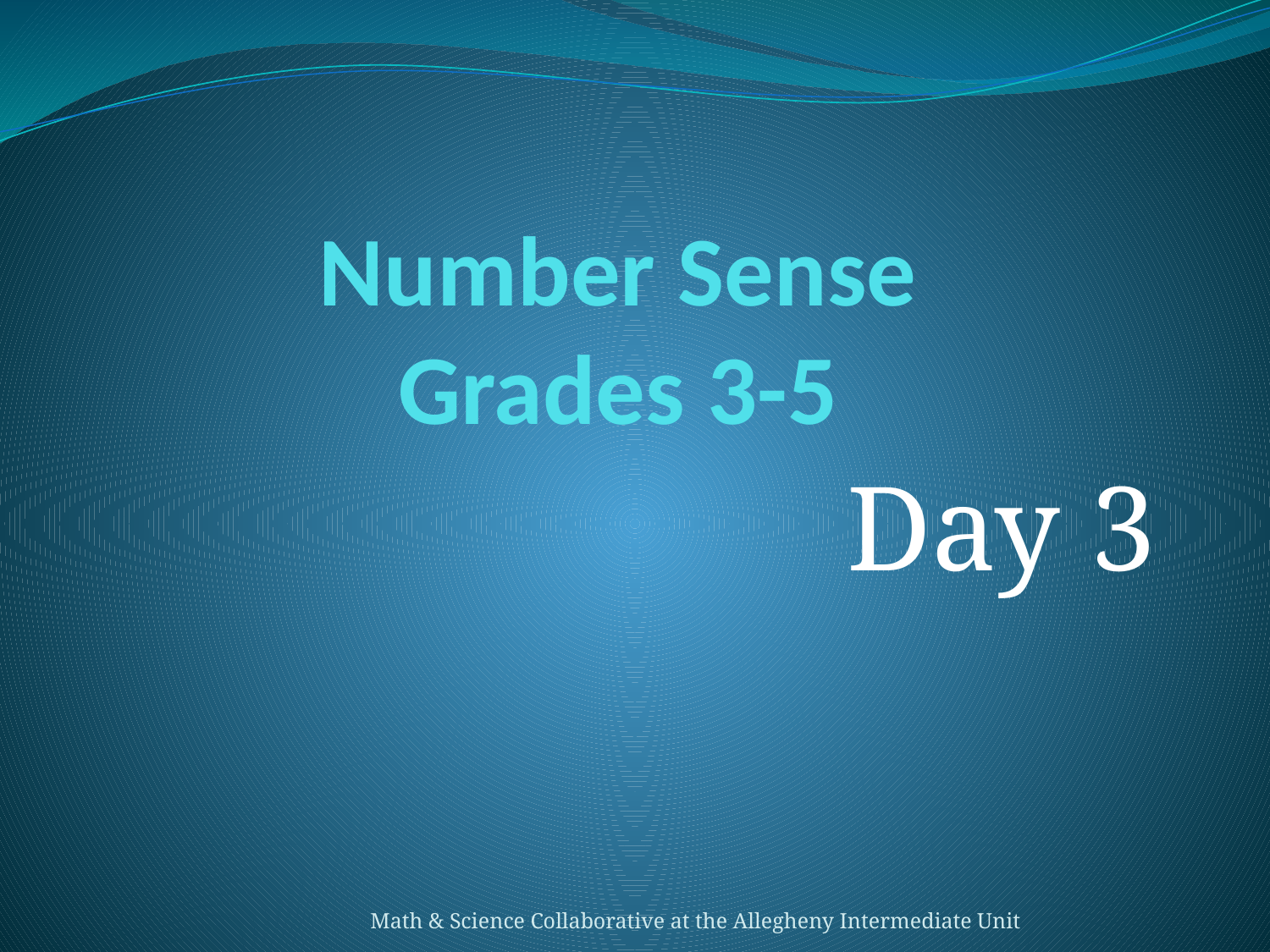

# Number Sense Grades 3-5
Day 3
Math & Science Collaborative at the Allegheny Intermediate Unit